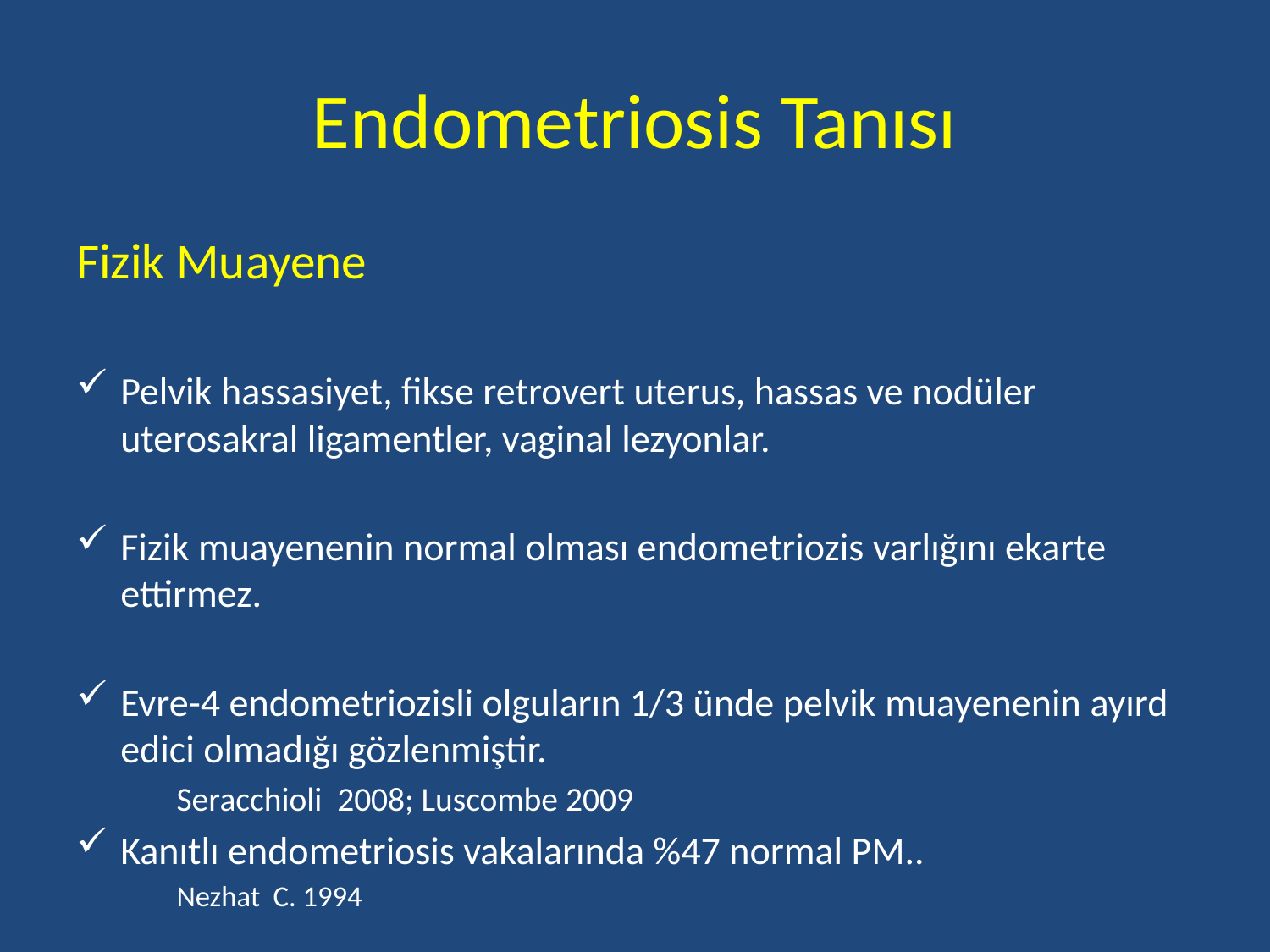

# Endometriosis Tanısı
Fizik Muayene

Pelvik hassasiyet, fikse retrovert uterus, hassas ve nodüler uterosakral ligamentler, vaginal lezyonlar.

Fizik muayenenin normal olması endometriozis varlığını ekarte ettirmez.

Evre-4 endometriozisli olguların 1/3 ünde pelvik muayenenin ayırd edici olmadığı gözlenmiştir.
			Seracchioli  2008; Luscombe 2009
Kanıtlı endometriosis vakalarında %47 normal PM..
					Nezhat  C. 1994